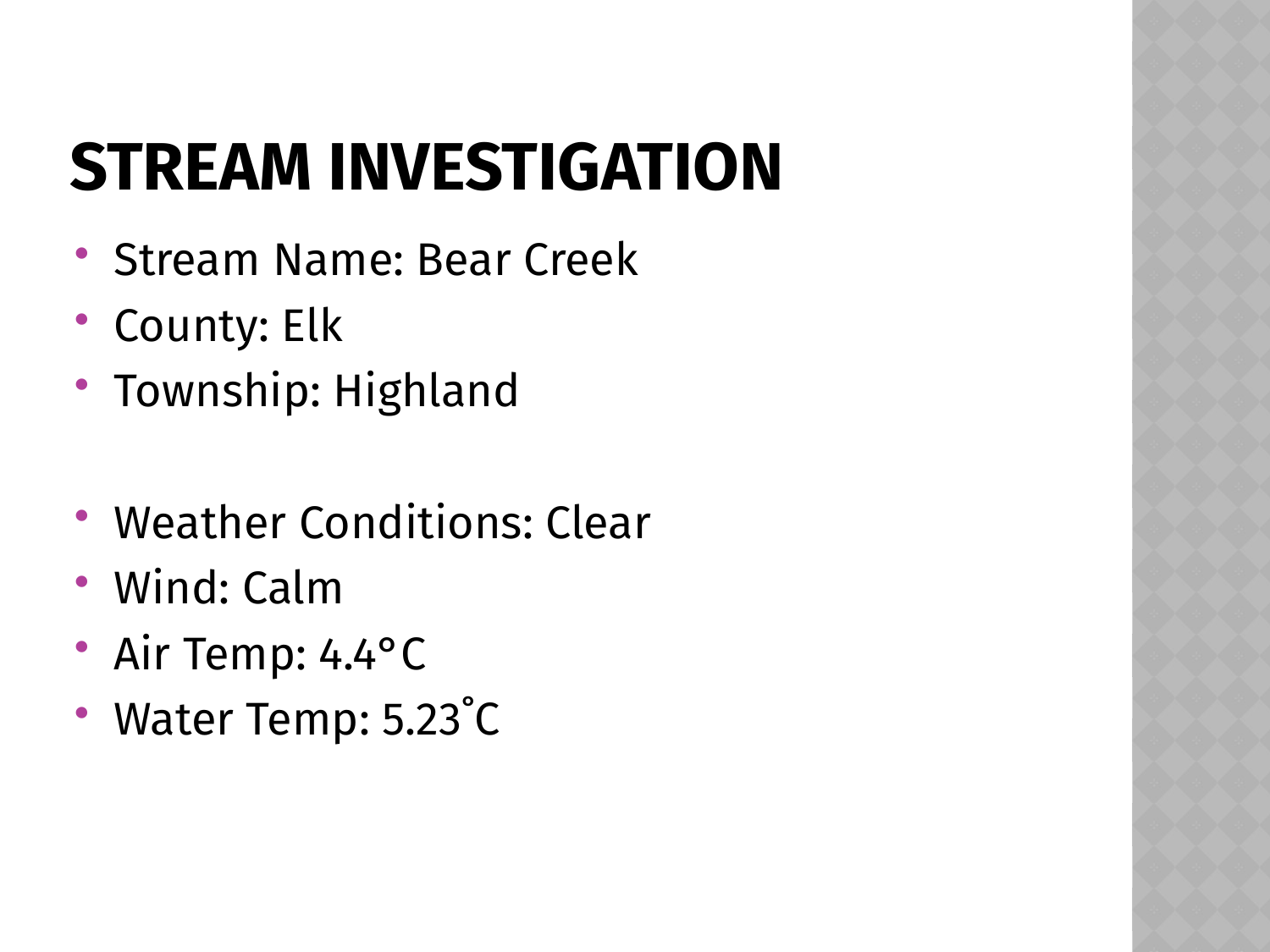

# Stream Investigation
Stream Name: Bear Creek
County: Elk
Township: Highland

Weather Conditions: Clear
Wind: Calm
Air Temp: 4.4°C
Water Temp: 5.23˚C